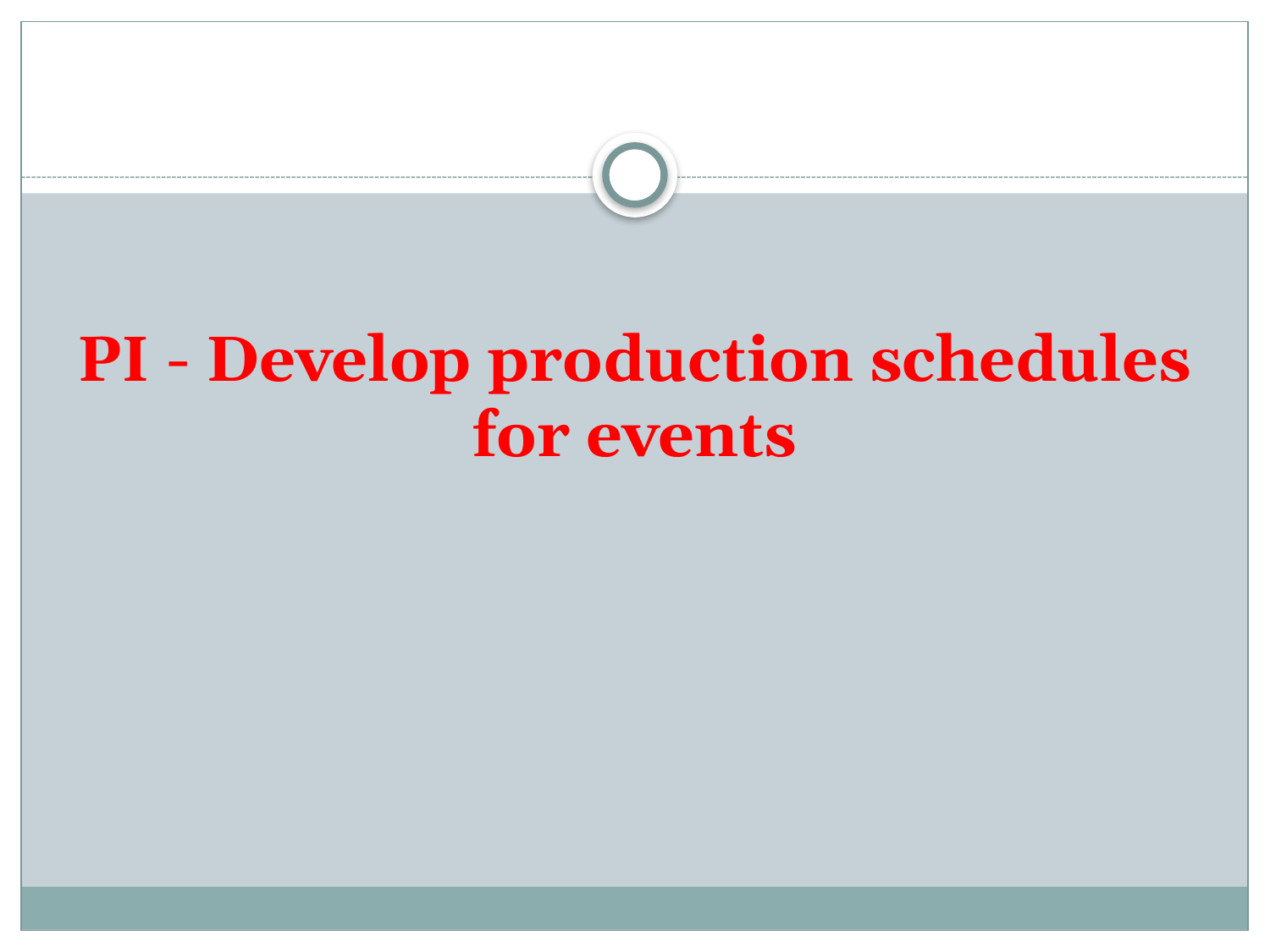

# PI - Develop production schedules for events